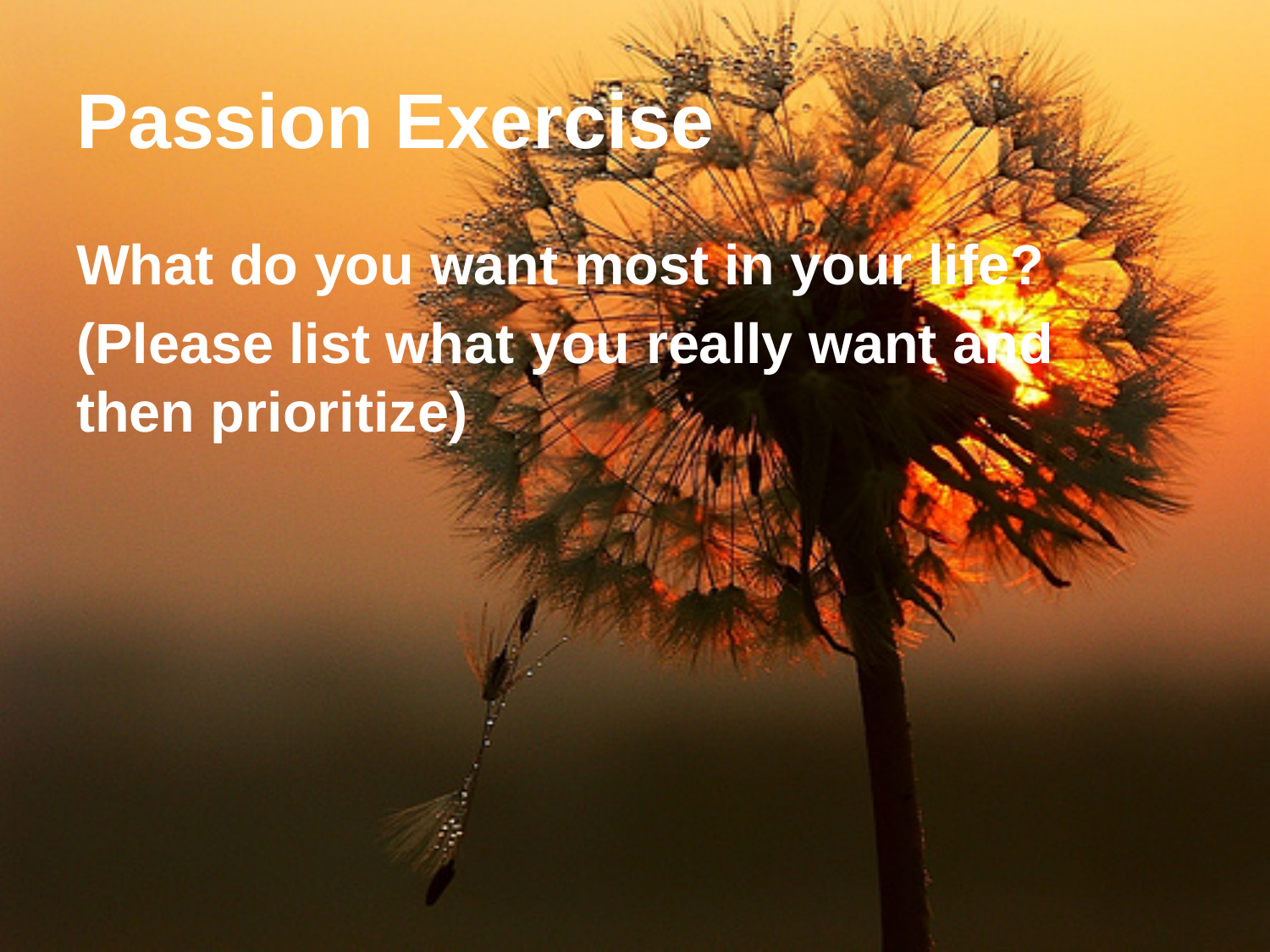

# Passion Exercise
What do you want most in your life?
(Please list what you really want and
then prioritize)